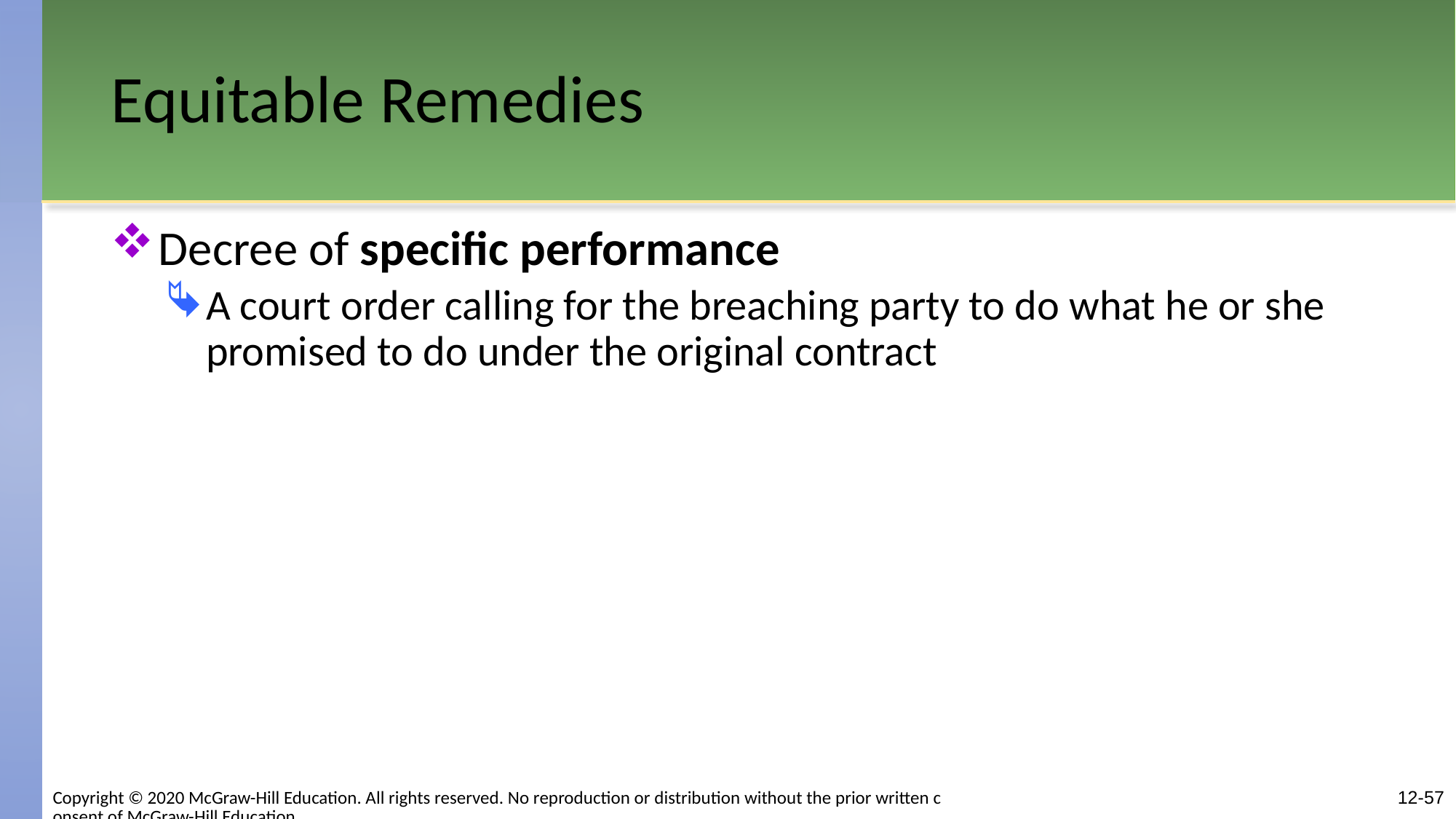

# Equitable Remedies
Decree of specific performance
A court order calling for the breaching party to do what he or she promised to do under the original contract
Copyright © 2020 McGraw-Hill Education. All rights reserved. No reproduction or distribution without the prior written consent of McGraw-Hill Education.
12-57